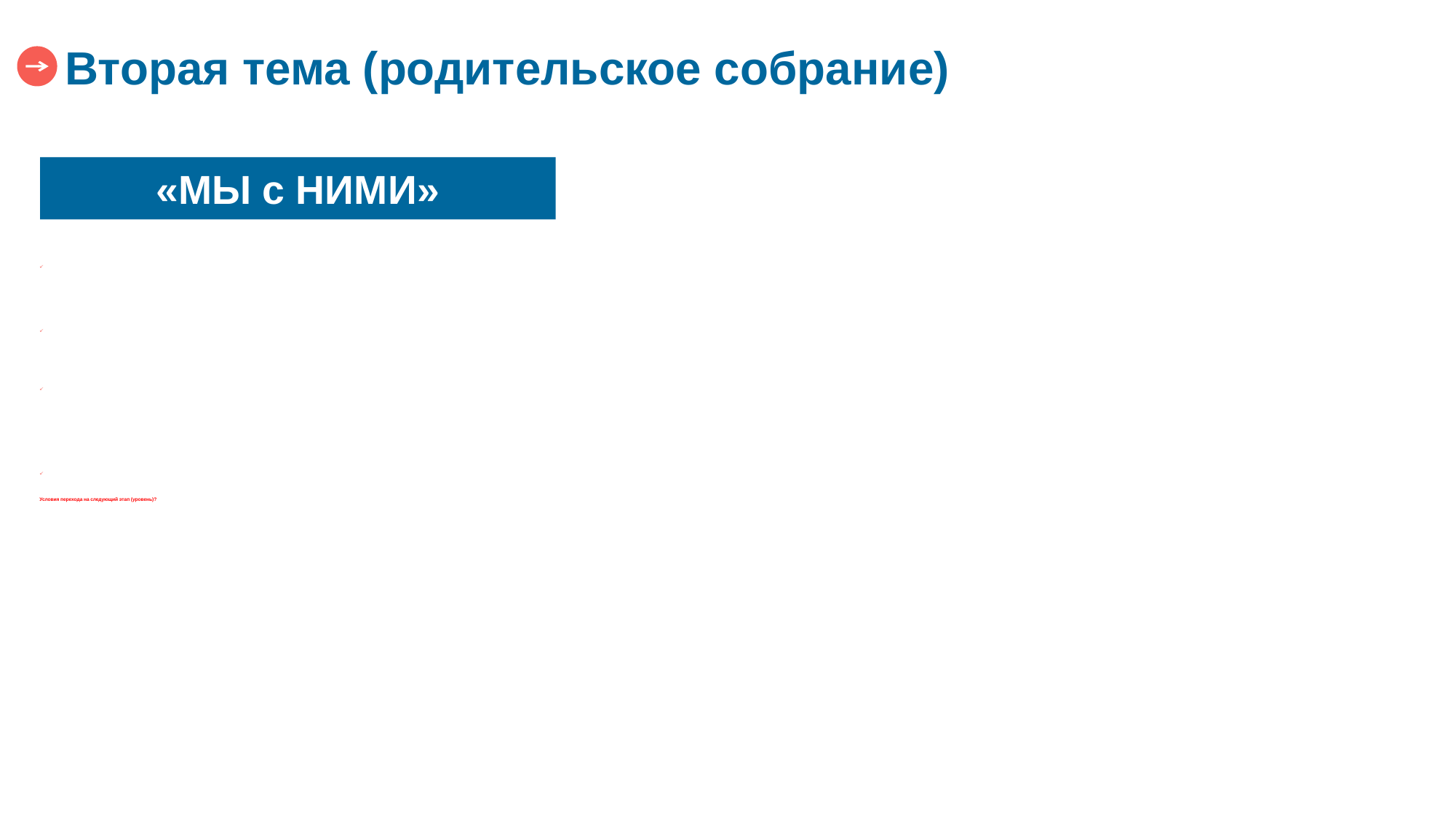

Вторая тема (родительское собрание)

«МЫ с НИМИ»
  обсуждаем
  планируем
  договариваемся
  …

Условия перехода на следующий этап (уровень)?